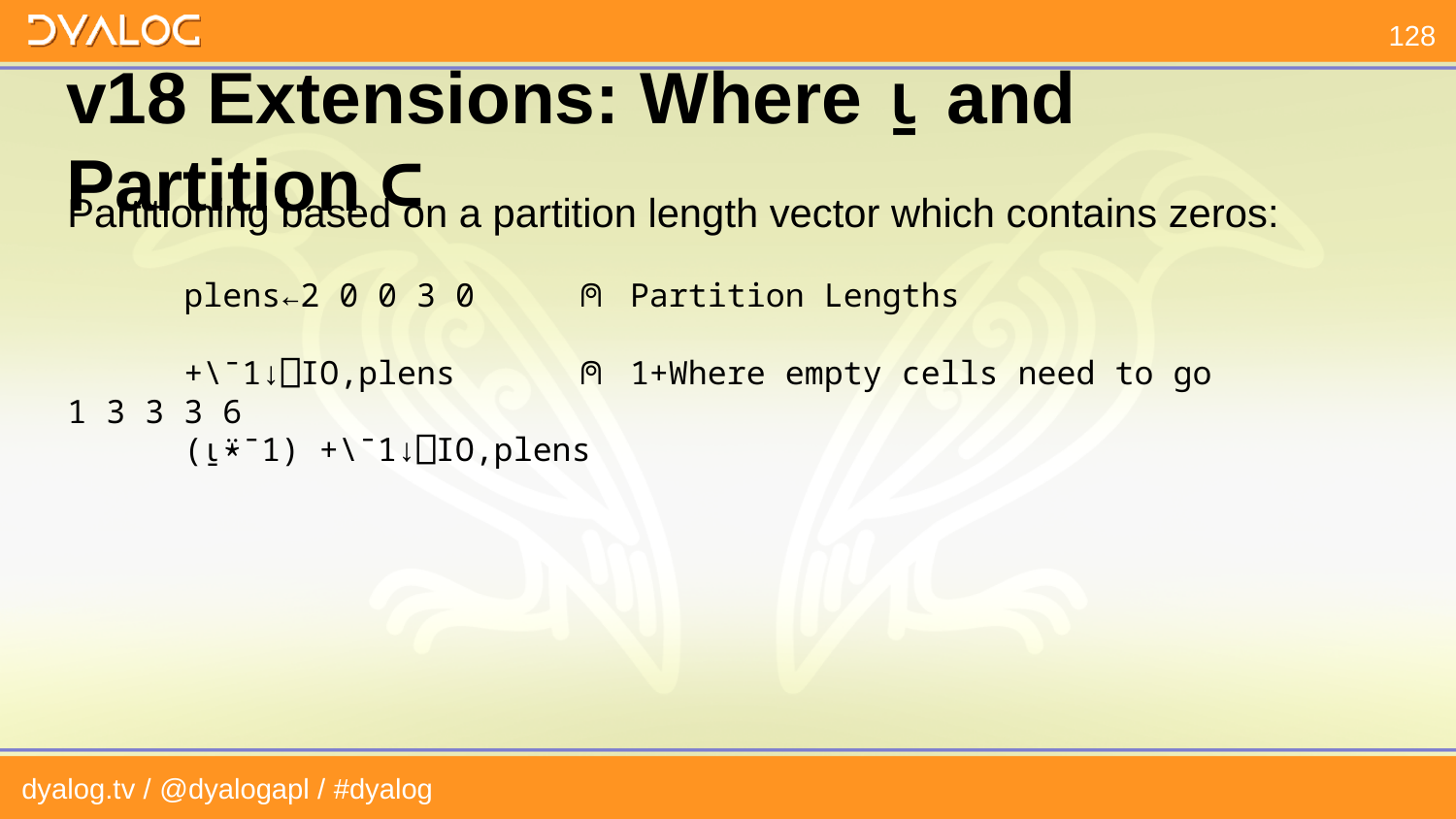

# v18 Extensions: Where ⍸ and Partition ⊂
Partitioning based on a partition length vector which contains zeros:
      plens←2 0 0 3 0     ⍝ Partition Lengths

      +\¯1↓⎕IO,plens      ⍝ 1+Where empty cells need to go
1 3 3 3 6
      (⍸⍣¯1) +\¯1↓⎕IO,plens